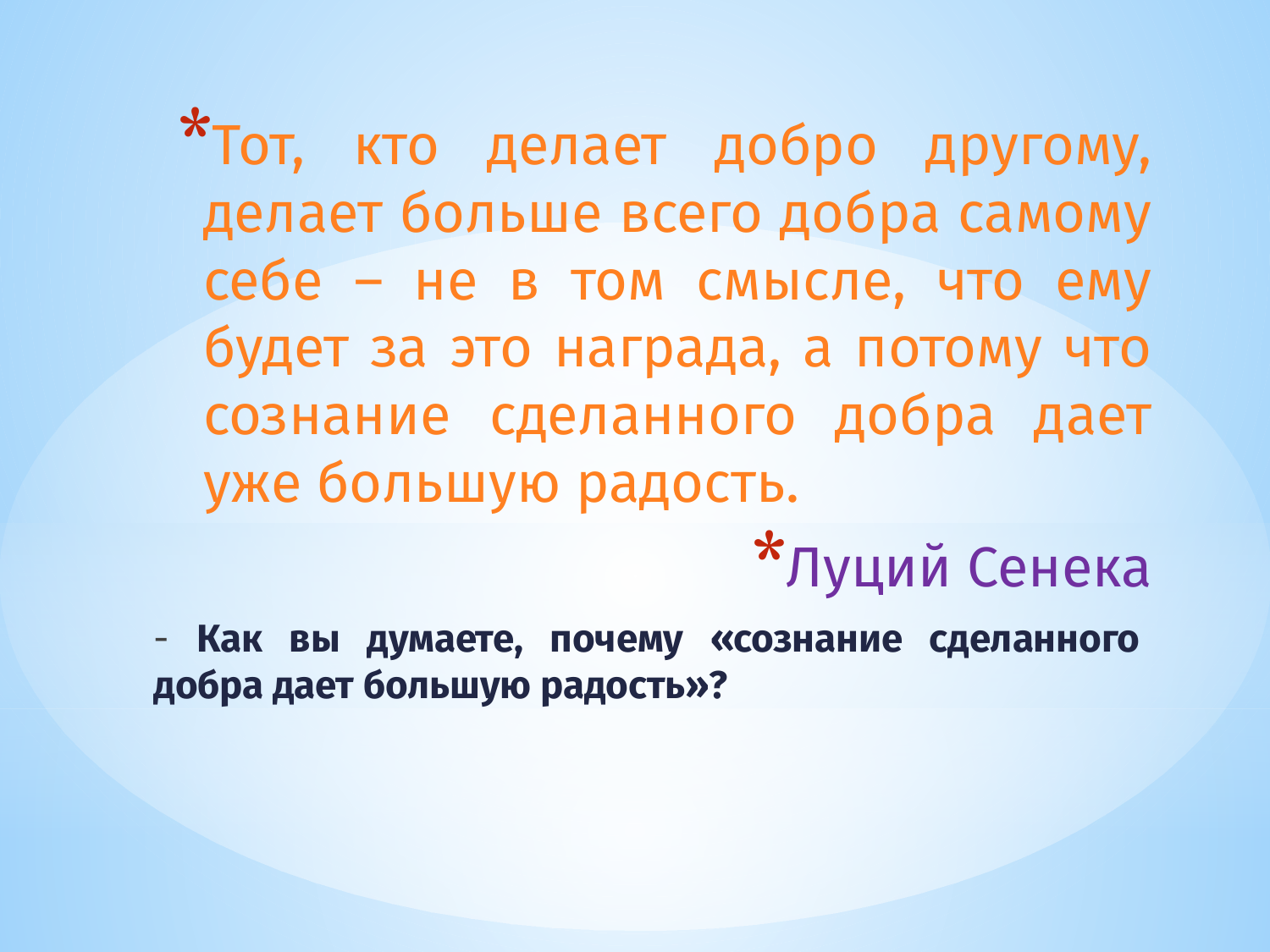

Тот, кто делает добро другому, делает больше всего добра самому себе – не в том смысле, что ему будет за это награда, а потому что сознание сделанного добра дает уже большую радость.
Луций Сенека
# - Как вы думаете, почему «сознание сделанного добра дает большую радость»?